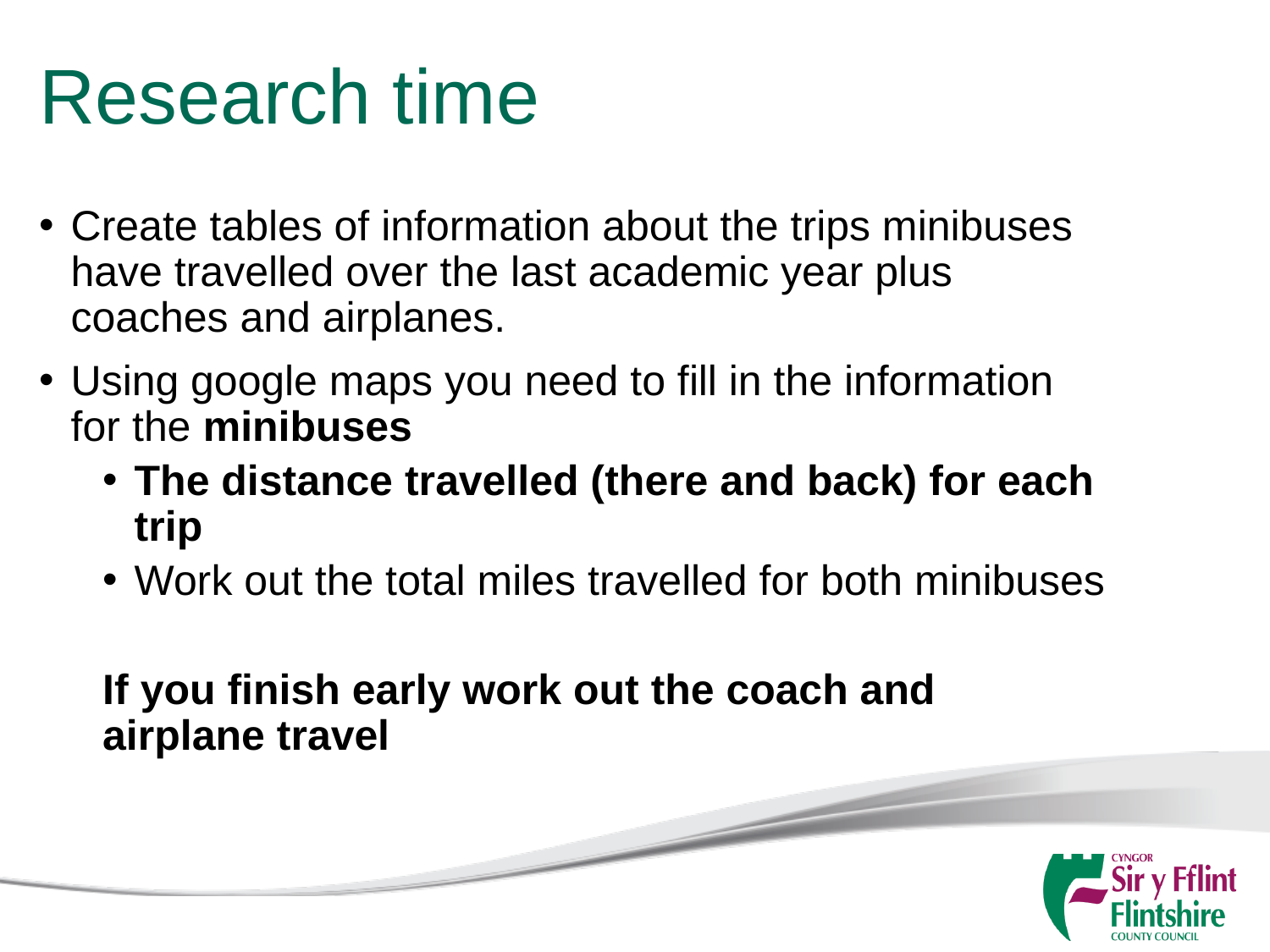

# Research time
Create tables of information about the trips minibuses have travelled over the last academic year plus coaches and airplanes.
Using google maps you need to fill in the information for the minibuses
The distance travelled (there and back) for each  trip
Work out the total miles travelled for both minibuses

If you finish early work out the coach and airplane travel